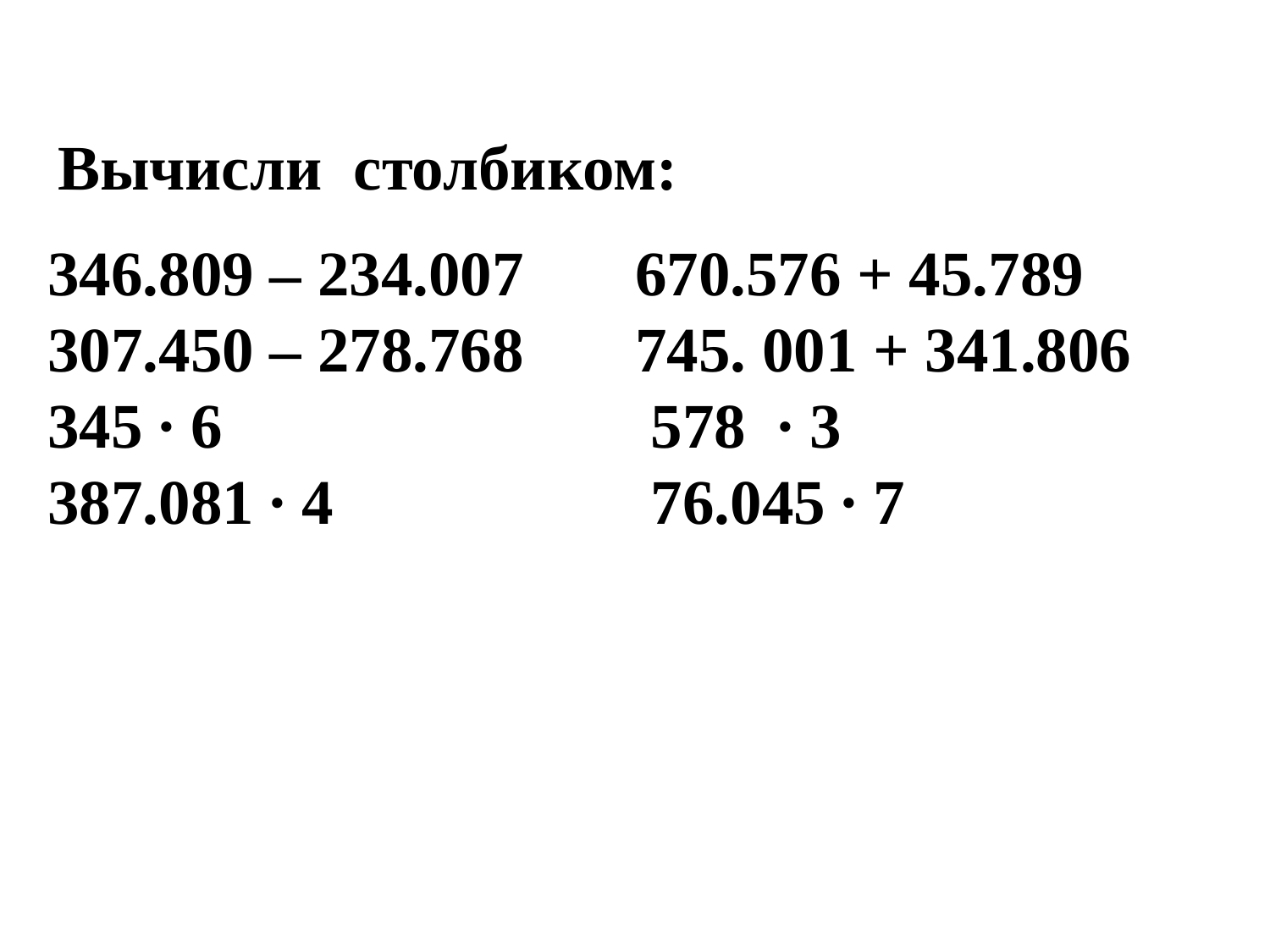

Вычисли  столбиком:
# 346.809 – 234.007       670.576 + 45.789 307.450 – 278.768       745. 001 + 341.806 345 ∙ 6                           578  ∙ 3 387.081 ∙ 4                    76.045 ∙ 7